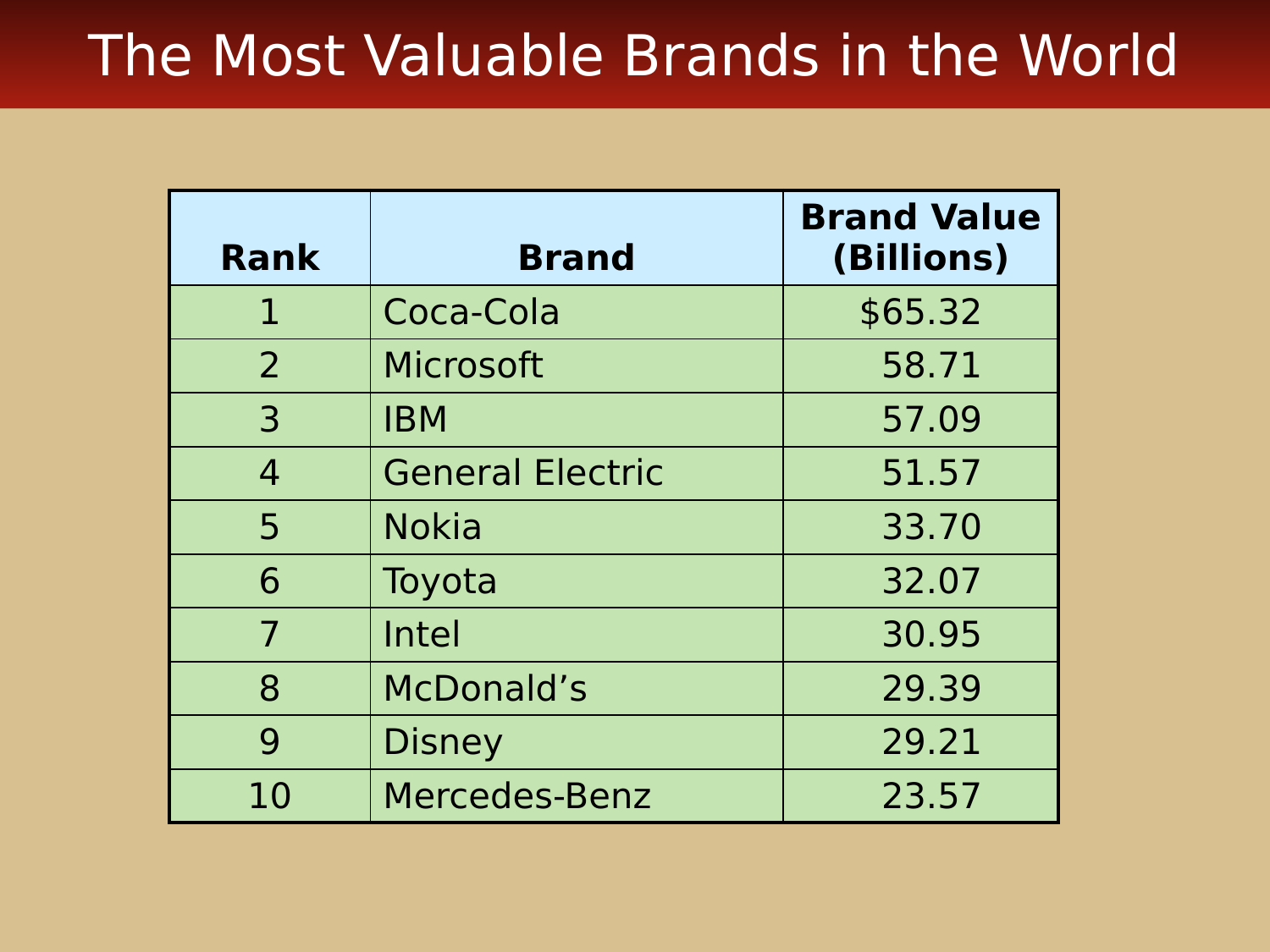

# The Most Valuable Brands in the World
| Rank | Brand | Brand Value (Billions) |
| --- | --- | --- |
| 1 | Coca-Cola | $65.32 |
| 2 | Microsoft | 58.71 |
| 3 | IBM | 57.09 |
| 4 | General Electric | 51.57 |
| 5 | Nokia | 33.70 |
| 6 | Toyota | 32.07 |
| 7 | Intel | 30.95 |
| 8 | McDonald’s | 29.39 |
| 9 | Disney | 29.21 |
| 10 | Mercedes-Benz | 23.57 |